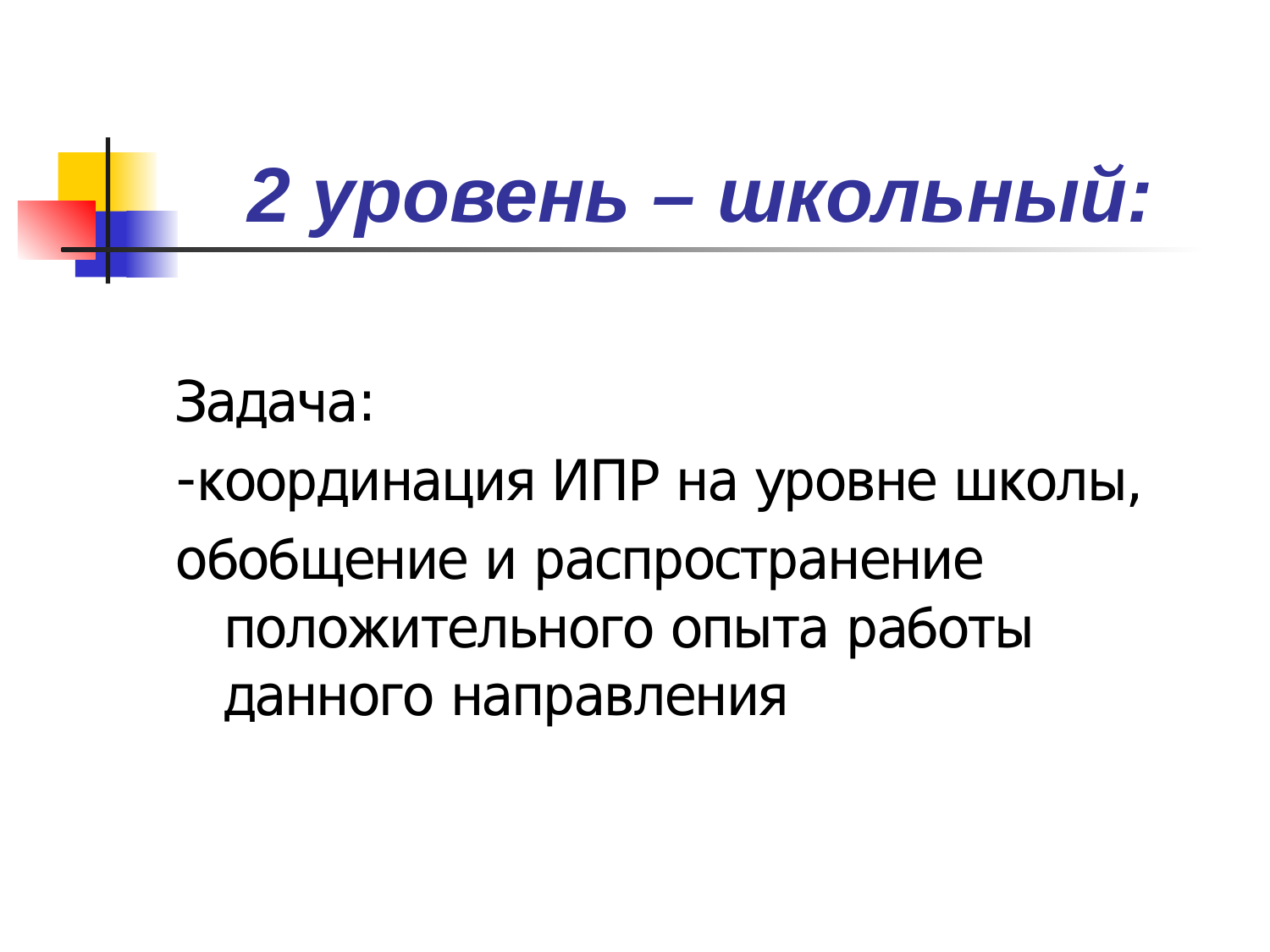

# 2 уровень – школьный:

Задача:
-координация ИПР на уровне школы,
обобщение и распространение положительного опыта работы данного направления